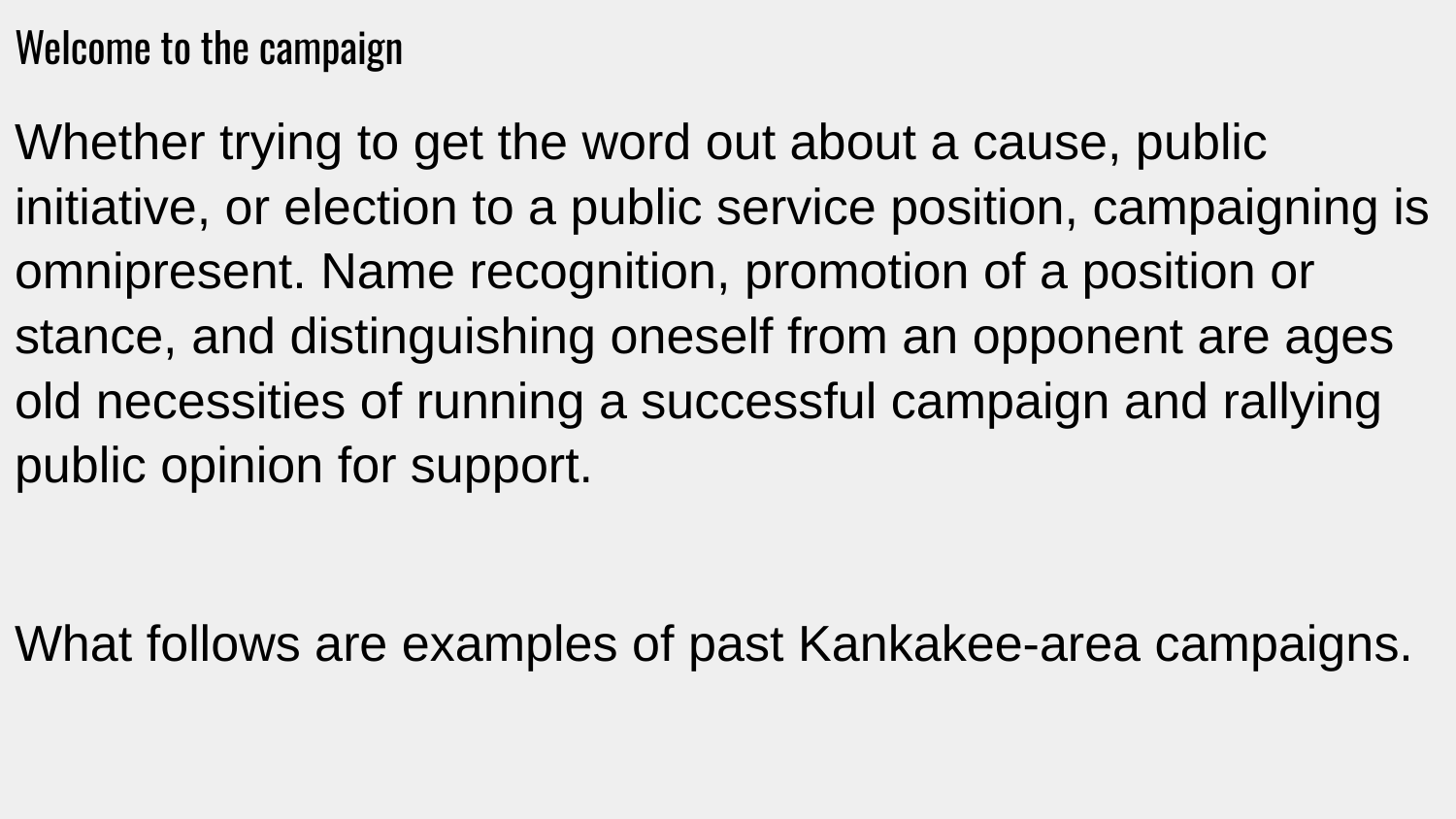

# Welcome to the campaign
Whether trying to get the word out about a cause, public initiative, or election to a public service position, campaigning is omnipresent. Name recognition, promotion of a position or stance, and distinguishing oneself from an opponent are ages old necessities of running a successful campaign and rallying public opinion for support.

What follows are examples of past Kankakee-area campaigns.